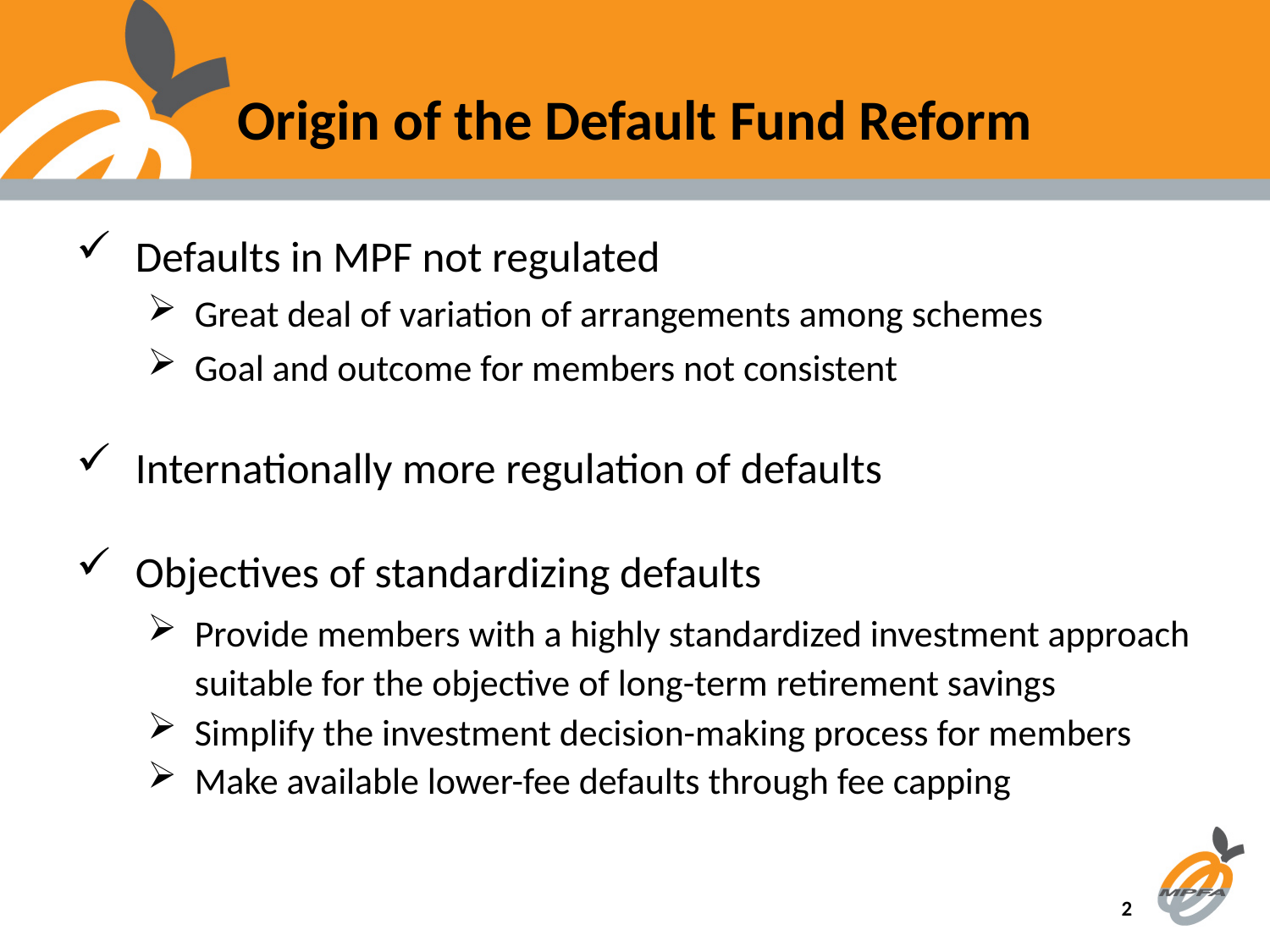

# Origin of the Default Fund Reform
Defaults in MPF not regulated
Great deal of variation of arrangements among schemes
Goal and outcome for members not consistent

Internationally more regulation of defaults

Objectives of standardizing defaults
Provide members with a highly standardized investment approach suitable for the objective of long-term retirement savings
Simplify the investment decision-making process for members
Make available lower-fee defaults through fee capping
     2